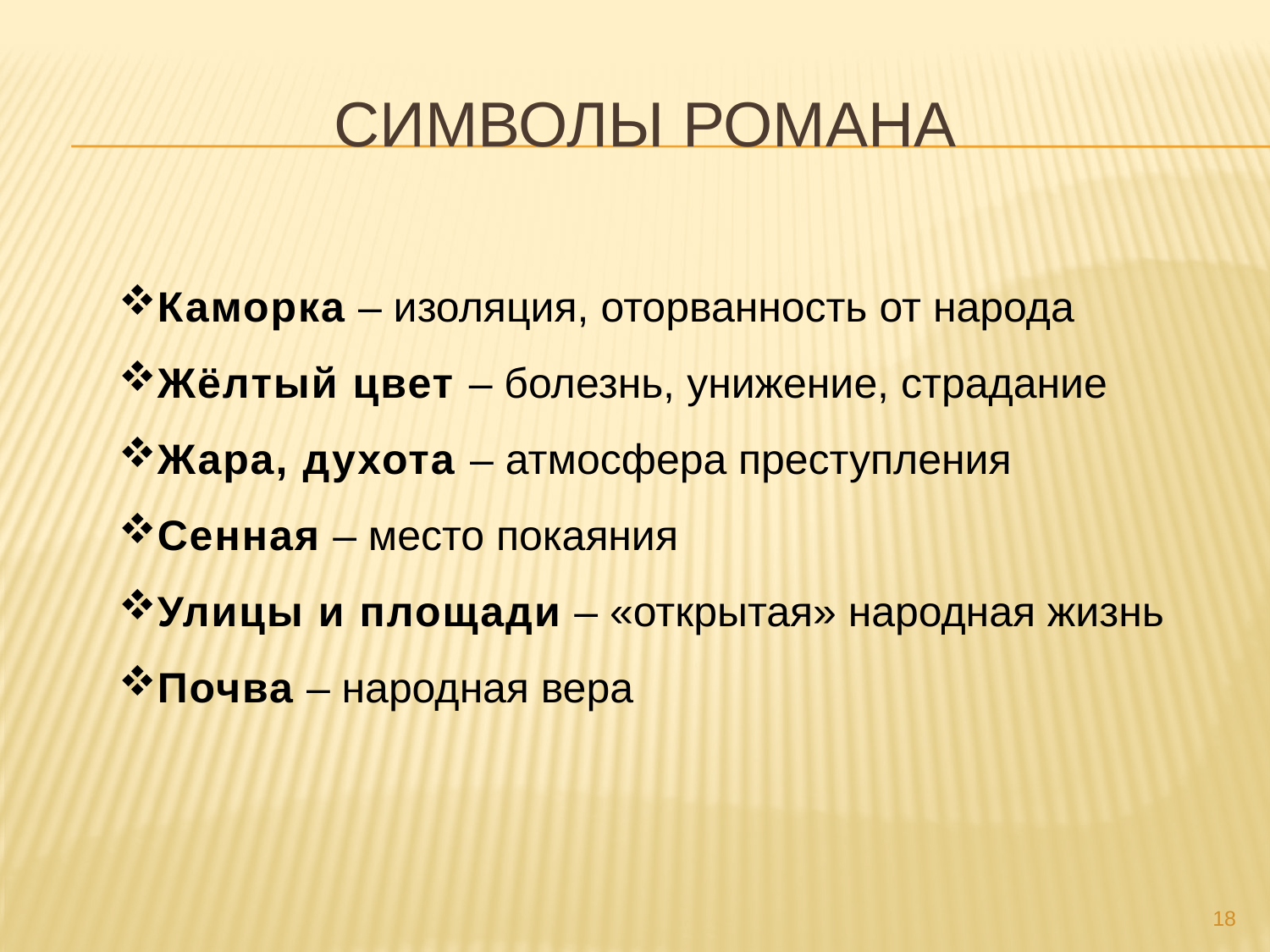

# СИМВОЛЫ РОМАНА
Каморка – изоляция, оторванность от народа
Жёлтый цвет – болезнь, унижение, страдание
Жара, духота – атмосфера преступления
Сенная – место покаяния
Улицы и площади – «открытая» народная жизнь
Почва – народная вера
18